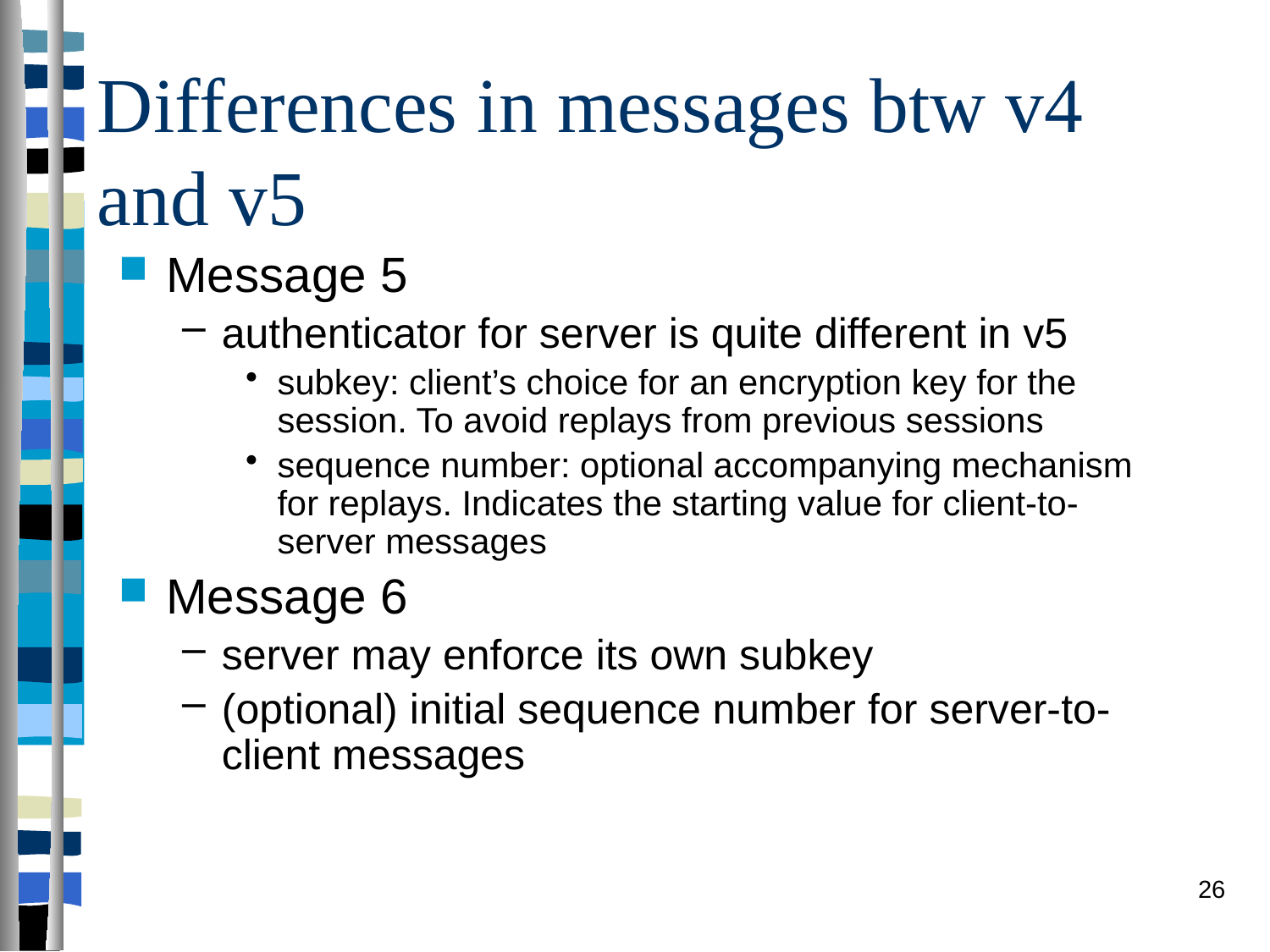

# Differences in messages btw v4 and v5
Message 5
authenticator for server is quite different in v5
subkey: client’s choice for an encryption key for the session. To avoid replays from previous sessions
sequence number: optional accompanying mechanism for replays. Indicates the starting value for client-to-server messages
Message 6
server may enforce its own subkey
(optional) initial sequence number for server-to-client messages
26